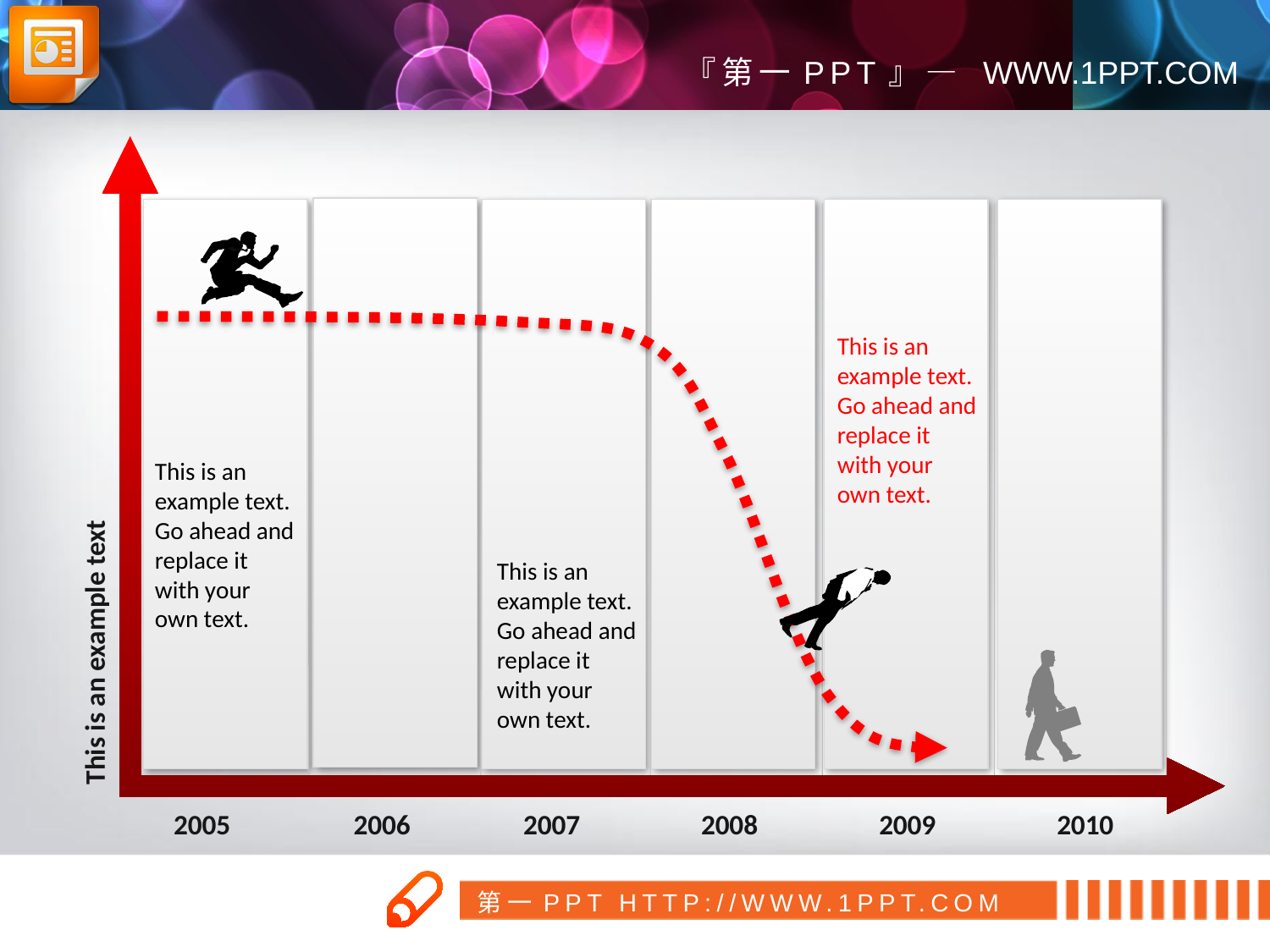

This is an example text. Go ahead and replace it with your own text.
This is an example text. Go ahead and replace it with your own text.

This is an example text. Go ahead and replace it with your own text.
This is an example text

2005
2006
2007
2008
2009
2010